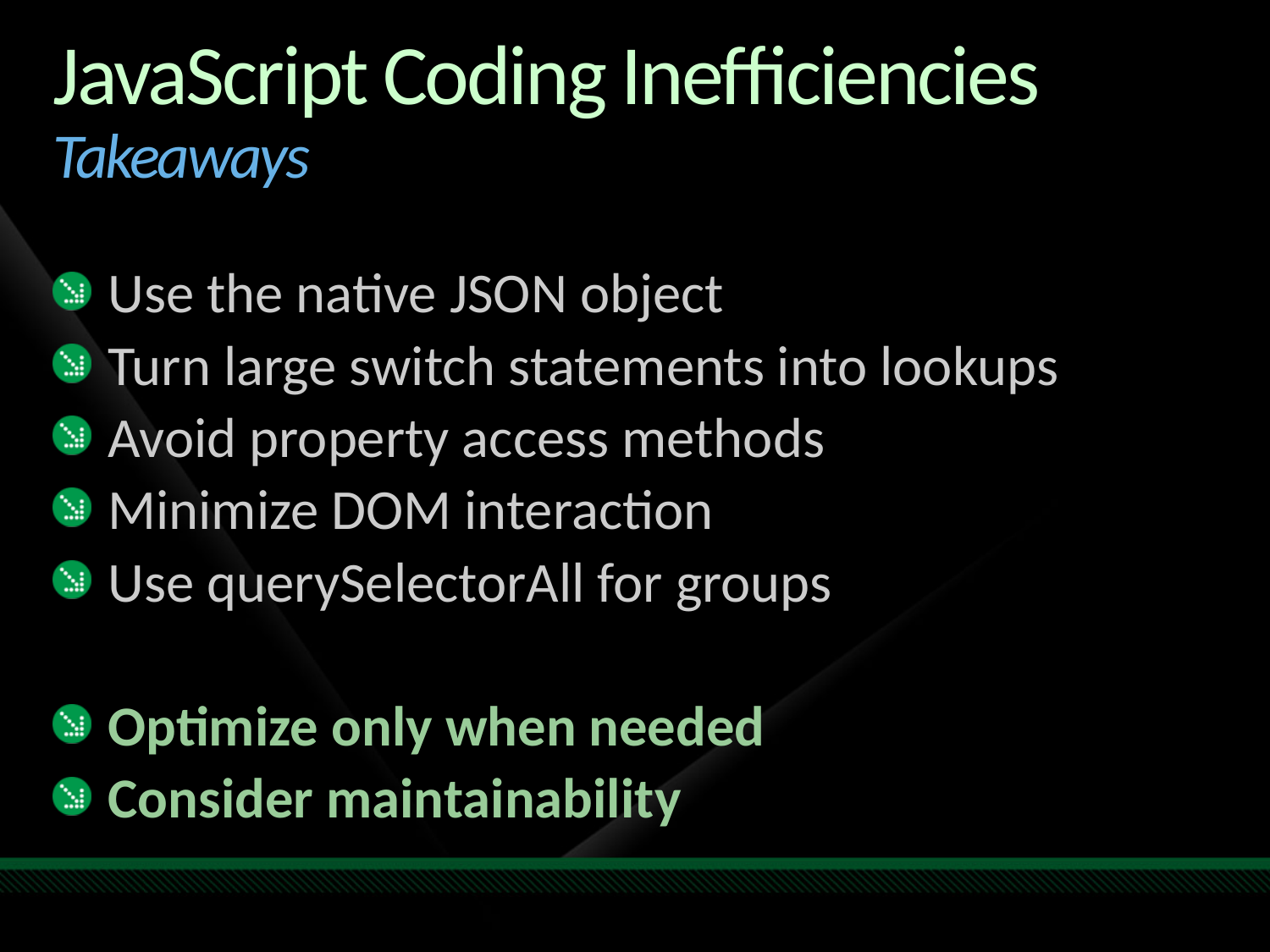

# JavaScript Coding Inefficiencies Takeaways
Use the native JSON object
Turn large switch statements into lookups
Avoid property access methods
Minimize DOM interaction
Use querySelectorAll for groups

Optimize only when needed
Consider maintainability